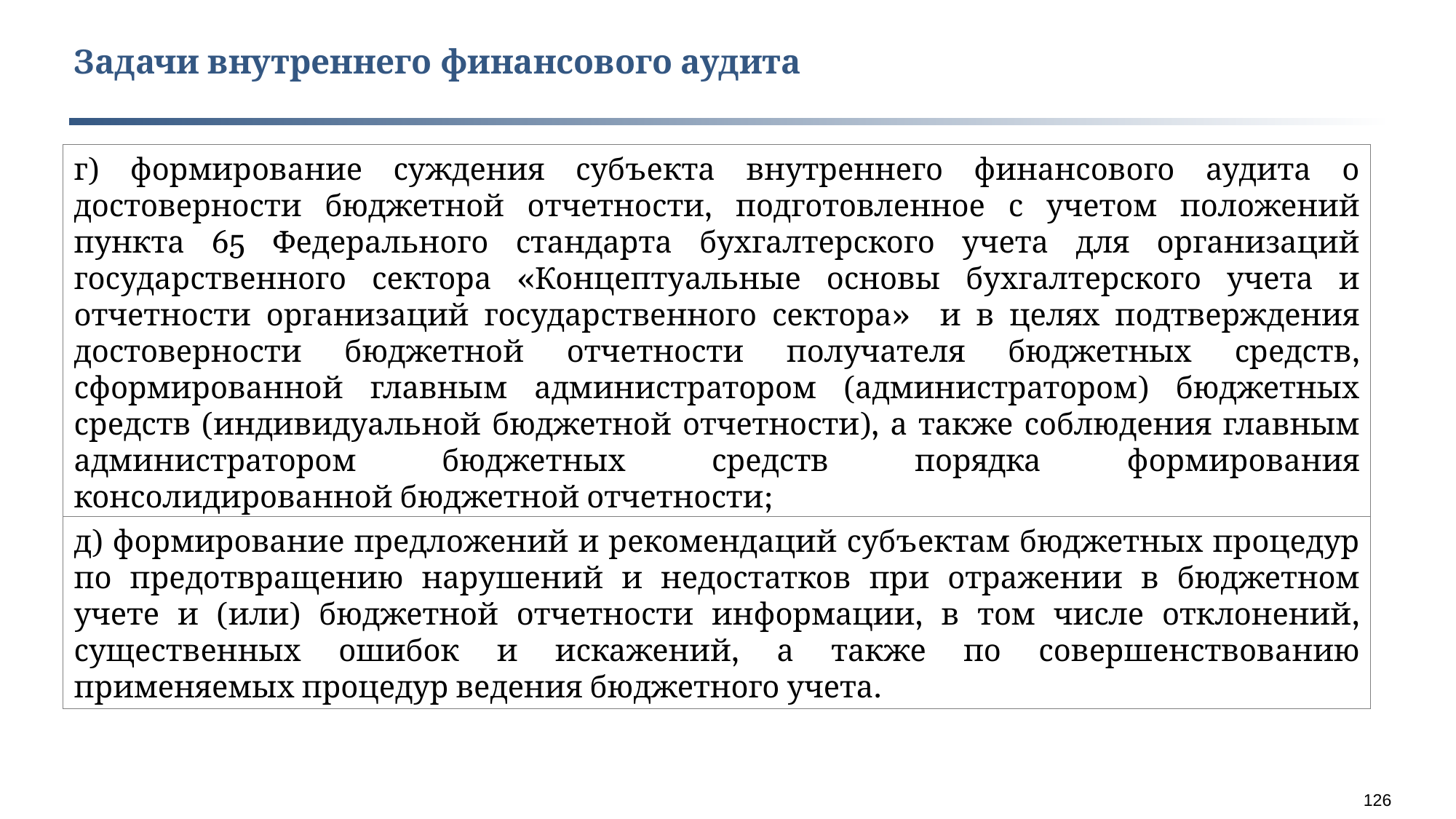

Задачи внутреннего финансового аудита
г) формирование суждения субъекта внутреннего финансового аудита о достоверности бюджетной отчетности, подготовленное с учетом положений пункта 65 Федерального стандарта бухгалтерского учета для организаций государственного сектора «Концептуальные основы бухгалтерского учета и отчетности организаций государственного сектора»  и в целях подтверждения достоверности бюджетной отчетности получателя бюджетных средств, сформированной главным администратором (администратором) бюджетных средств (индивидуальной бюджетной отчетности), а также соблюдения главным администратором бюджетных средств порядка формирования консолидированной бюджетной отчетности;
д) формирование предложений и рекомендаций субъектам бюджетных процедур по предотвращению нарушений и недостатков при отражении в бюджетном учете и (или) бюджетной отчетности информации, в том числе отклонений, существенных ошибок и искажений, а также по совершенствованию применяемых процедур ведения бюджетного учета.